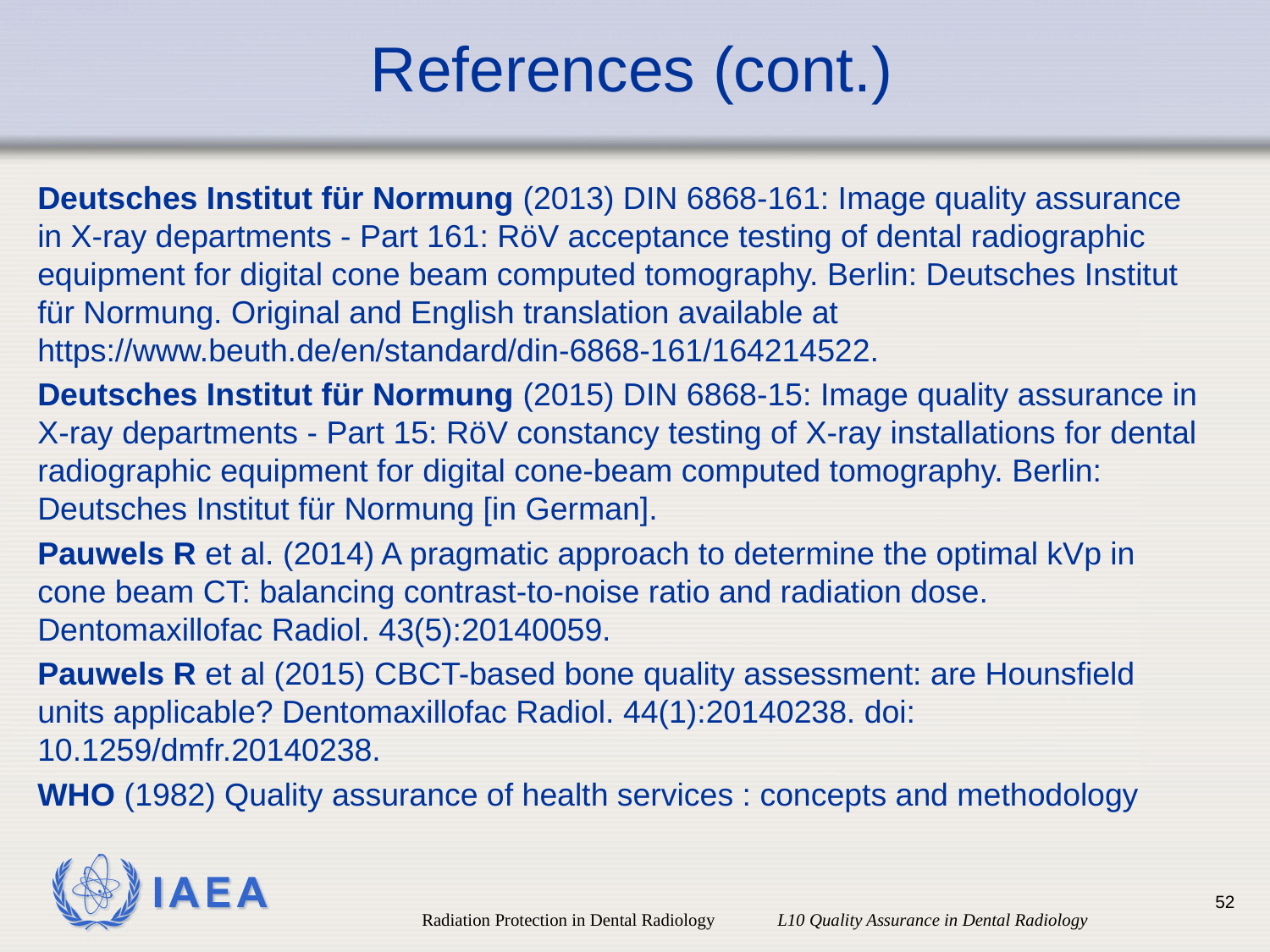

# References (cont.)
Deutsches Institut für Normung (2013) DIN 6868-161: Image quality assurance in X-ray departments - Part 161: RöV acceptance testing of dental radiographic equipment for digital cone beam computed tomography. Berlin: Deutsches Institut für Normung. Original and English translation available at https://www.beuth.de/en/standard/din-6868-161/164214522.
Deutsches Institut für Normung (2015) DIN 6868-15: Image quality assurance in X-ray departments - Part 15: RöV constancy testing of X-ray installations for dental radiographic equipment for digital cone-beam computed tomography. Berlin: Deutsches Institut für Normung [in German].
Pauwels R et al. (2014) A pragmatic approach to determine the optimal kVp in cone beam CT: balancing contrast-to-noise ratio and radiation dose. Dentomaxillofac Radiol. 43(5):20140059.
Pauwels R et al (2015) CBCT-based bone quality assessment: are Hounsfield units applicable? Dentomaxillofac Radiol. 44(1):20140238. doi: 10.1259/dmfr.20140238.
WHO (1982) Quality assurance of health services : concepts and methodology
52
Radiation Protection in Dental Radiology              L10 Quality Assurance in Dental Radiology